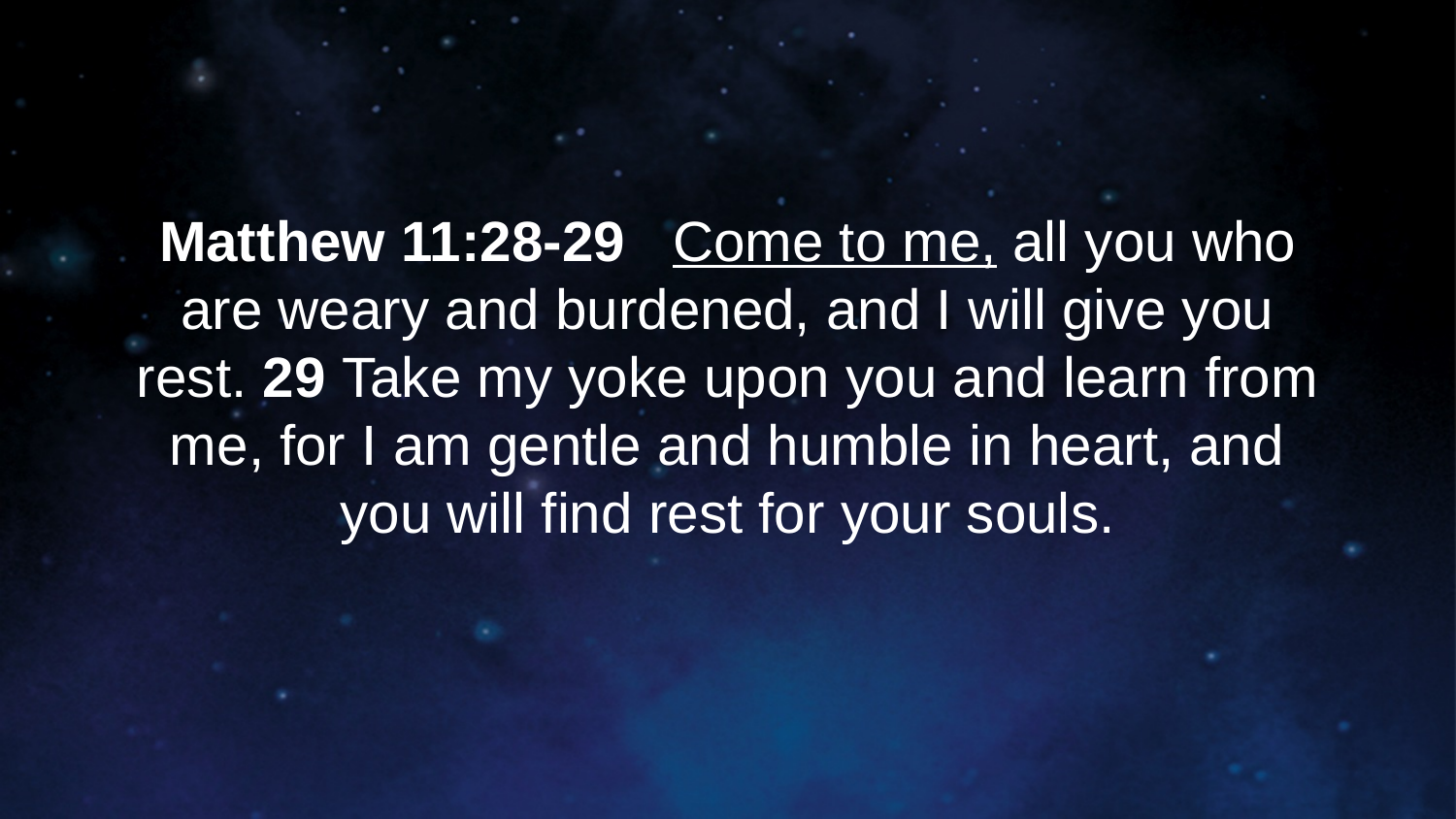

# Matthew 11:28-29   Come to me, all you who are weary and burdened, and I will give you rest. 29 Take my yoke upon you and learn from me, for I am gentle and humble in heart, and you will find rest for your souls.